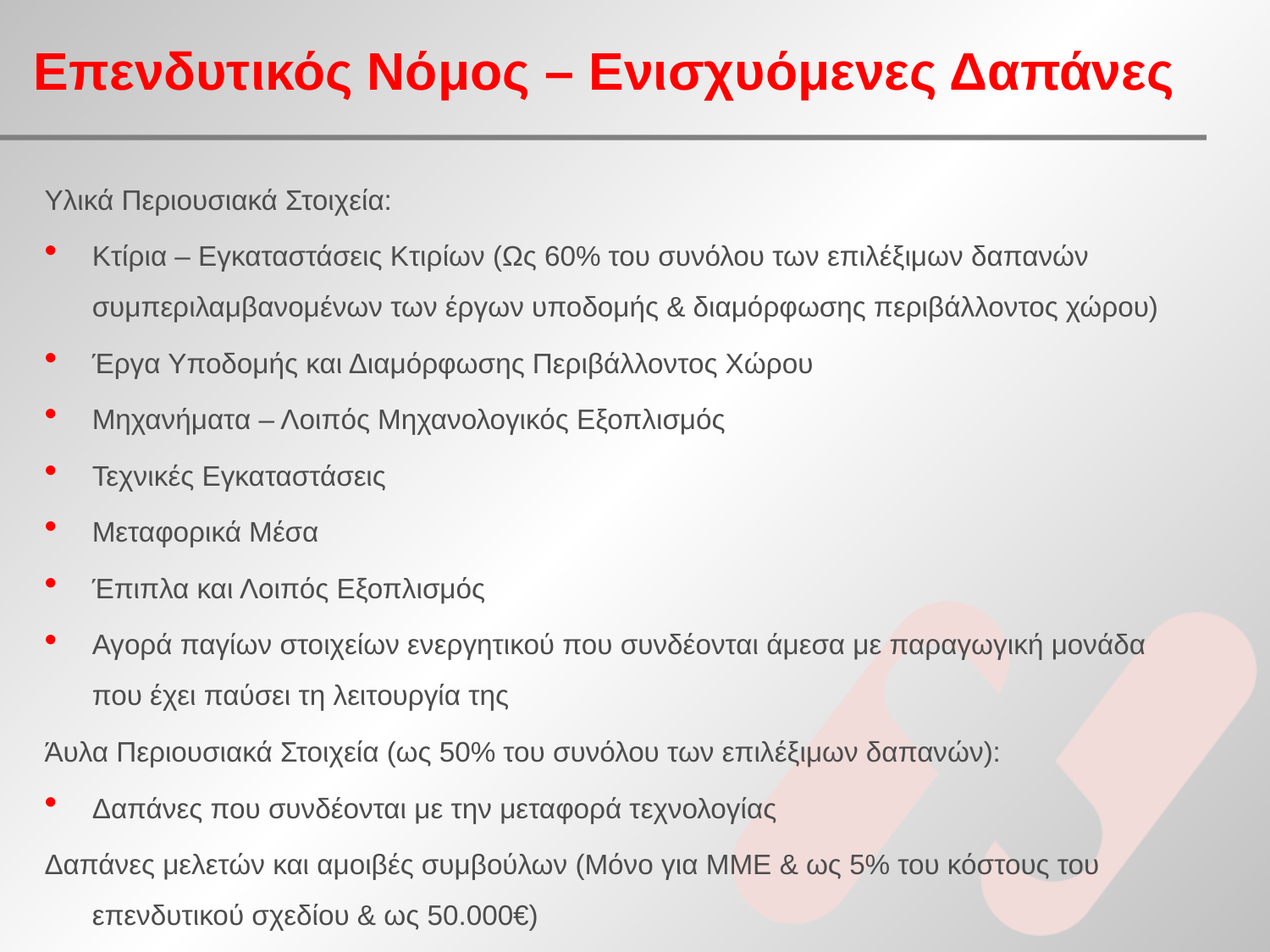

# Επενδυτικός Νόμος – Ενισχυόμενες Δαπάνες
Υλικά Περιουσιακά Στοιχεία:
Κτίρια – Εγκαταστάσεις Κτιρίων (Ως 60% του συνόλου των επιλέξιμων δαπανών συμπεριλαμβανομένων των έργων υποδομής & διαμόρφωσης περιβάλλοντος χώρου)
Έργα Υποδομής και Διαμόρφωσης Περιβάλλοντος Χώρου
Μηχανήματα – Λοιπός Μηχανολογικός Εξοπλισμός
Τεχνικές Εγκαταστάσεις
Μεταφορικά Μέσα
Έπιπλα και Λοιπός Εξοπλισμός
Αγορά παγίων στοιχείων ενεργητικού που συνδέονται άμεσα με παραγωγική μονάδα που έχει παύσει τη λειτουργία της
Άυλα Περιουσιακά Στοιχεία (ως 50% του συνόλου των επιλέξιμων δαπανών):
Δαπάνες που συνδέονται με την μεταφορά τεχνολογίας
Δαπάνες μελετών και αμοιβές συμβούλων (Μόνο για ΜΜΕ & ως 5% του κόστους του επενδυτικού σχεδίου & ως 50.000€)